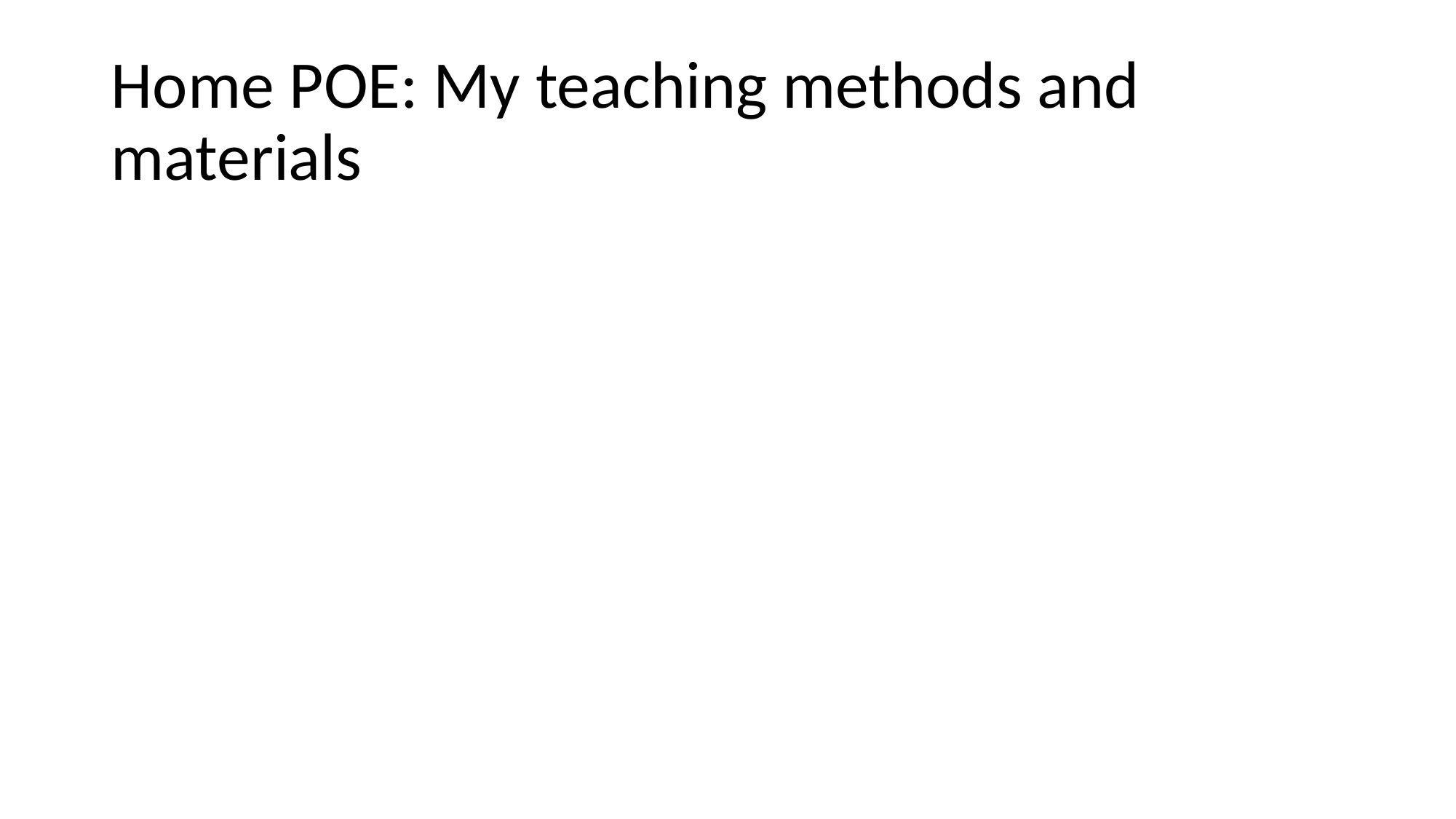

# Home POE: My teaching methods and materials